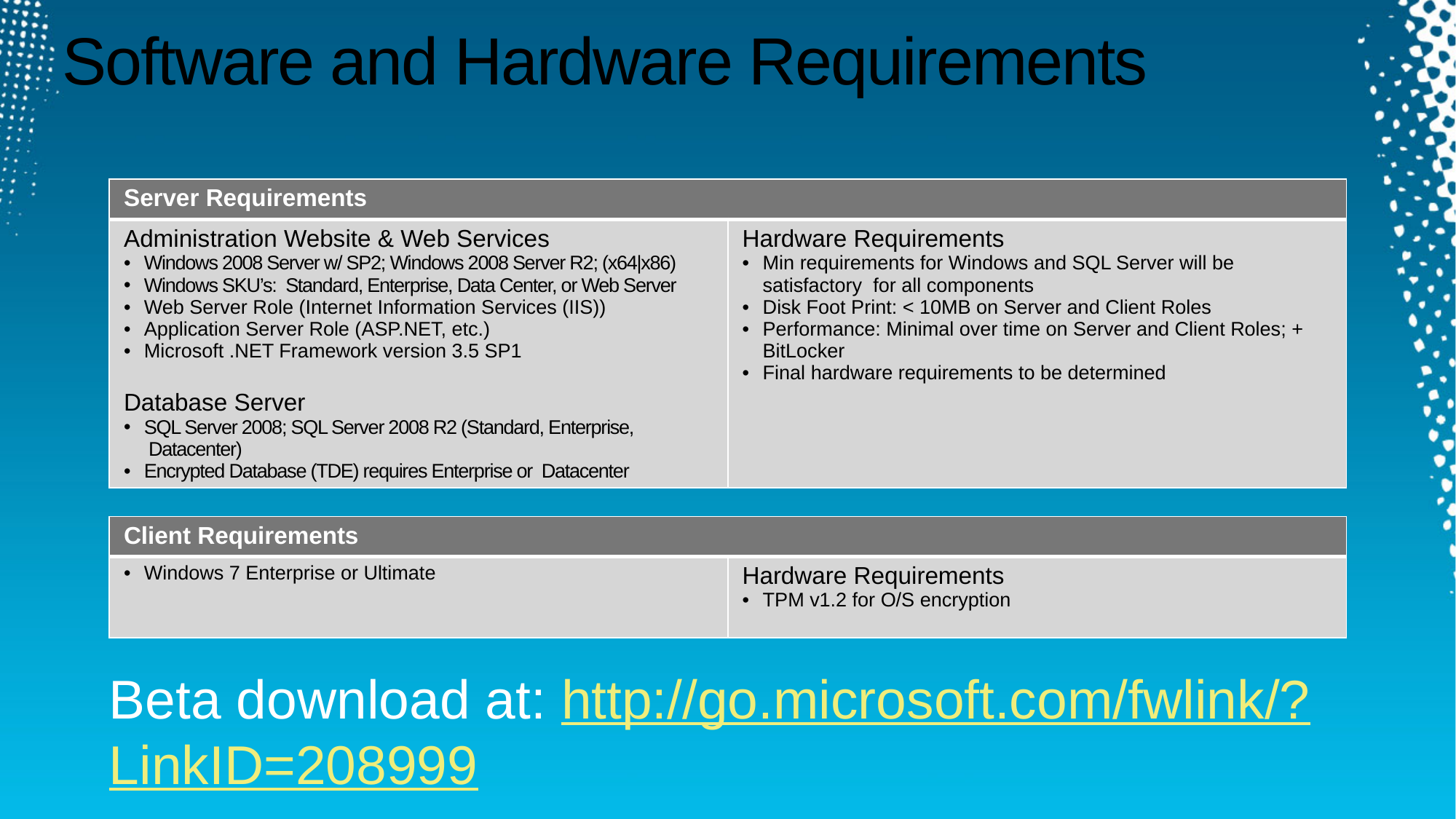

# Software and Hardware Requirements
| Server Requirements |  |
| --- | --- |
| Administration Website & Web Services Windows 2008 Server w/ SP2; Windows 2008 Server R2; (x64|x86) Windows SKU’s: Standard, Enterprise, Data Center, or Web Server Web Server Role (Internet Information Services (IIS)) Application Server Role (ASP.NET, etc.) Microsoft .NET Framework version 3.5 SP1 Database Server SQL Server 2008; SQL Server 2008 R2 (Standard, Enterprise,  Datacenter) Encrypted Database (TDE) requires Enterprise or  Datacenter | Hardware Requirements Min requirements for Windows and SQL Server will be satisfactory for all components Disk Foot Print: < 10MB on Server and Client Roles Performance: Minimal over time on Server and Client Roles; + BitLocker Final hardware requirements to be determined |
| Client Requirements |  |
| --- | --- |
| Windows 7 Enterprise or Ultimate | Hardware Requirements TPM v1.2 for O/S encryption |
Beta download at: http://go.microsoft.com/fwlink/?LinkID=208999